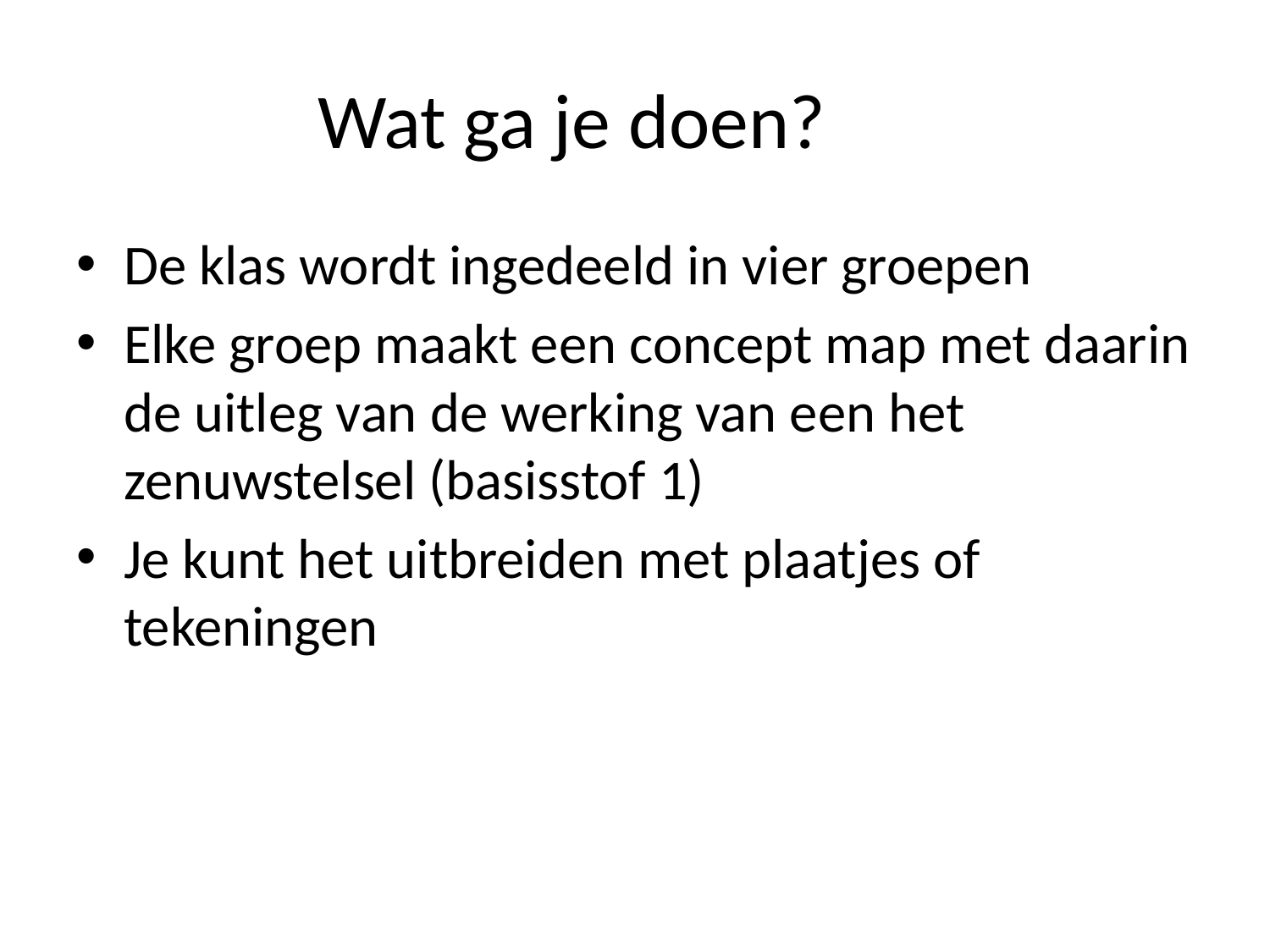

# Wat ga je doen?
De klas wordt ingedeeld in vier groepen
Elke groep maakt een concept map met daarin de uitleg van de werking van een het zenuwstelsel (basisstof 1)
Je kunt het uitbreiden met plaatjes of tekeningen